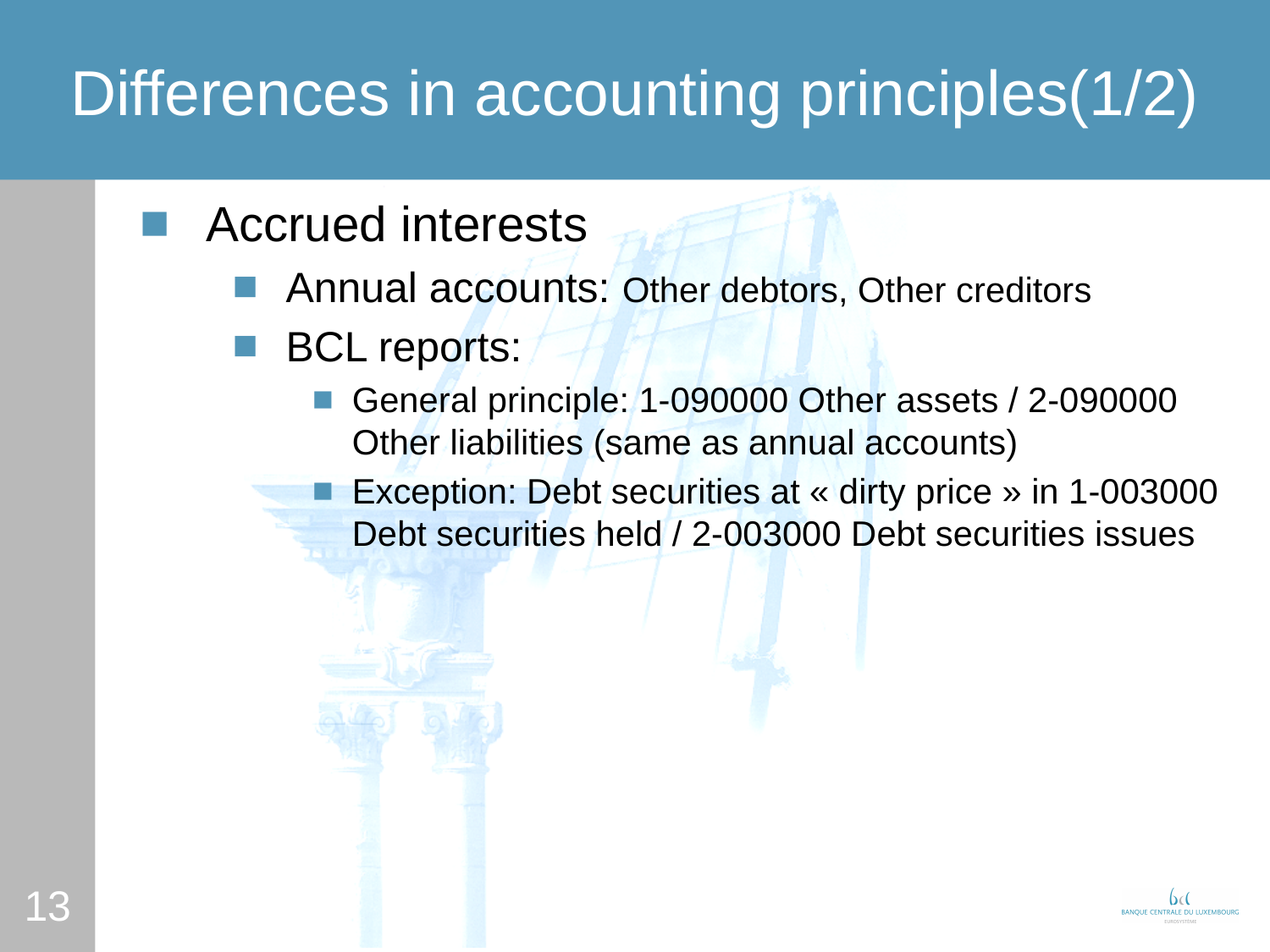

# Differences in accounting principles(1/2)
Accrued interests
Annual accounts: Other debtors, Other creditors
BCL reports:
General principle: 1-090000 Other assets / 2-090000 Other liabilities (same as annual accounts)
Exception: Debt securities at « dirty price » in 1-003000 Debt securities held / 2-003000 Debt securities issues
13